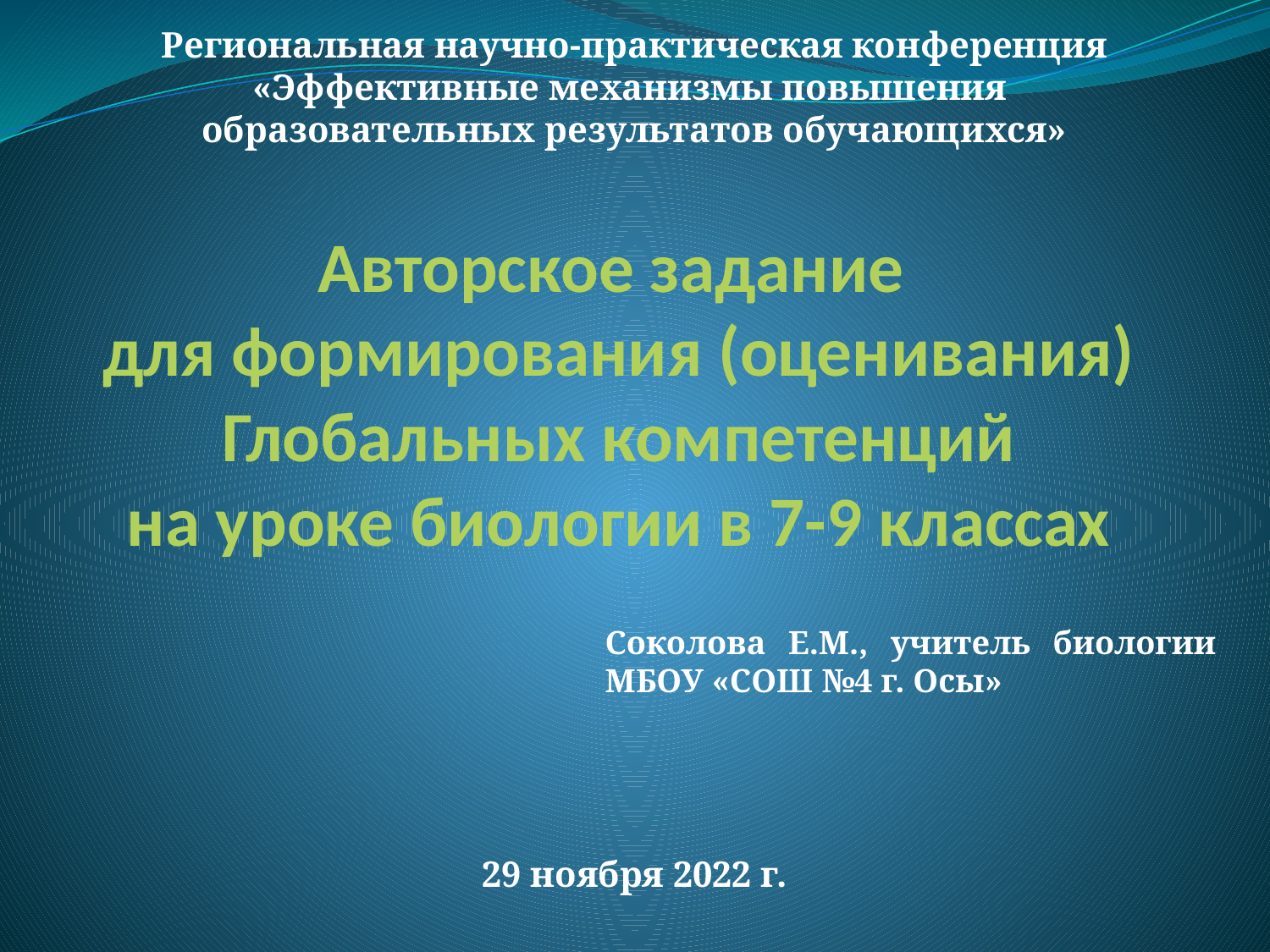

Региональная научно-практическая конференция
«Эффективные механизмы повышения
образовательных результатов обучающихся»
# Авторское задание для формирования (оценивания) Глобальных компетенций на уроке биологии в 7-9 классах
Соколова Е.М., учитель биологии МБОУ «СОШ №4 г. Осы»
29 ноября 2022 г.